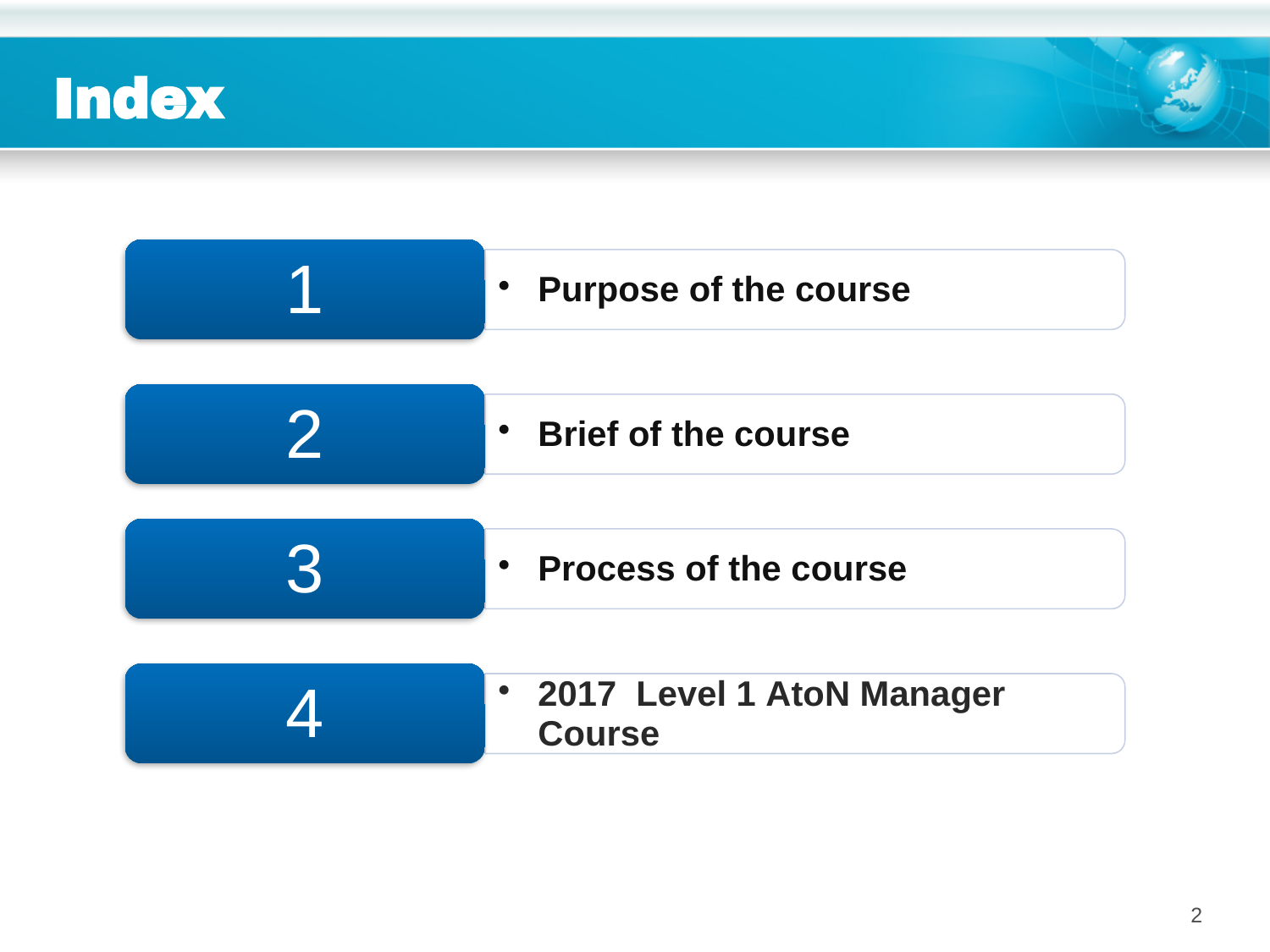

Index
1
Purpose of the course
Brief of the course
2
3
Process of the course
4
2017  Level 1 AtoN Manager Course
2